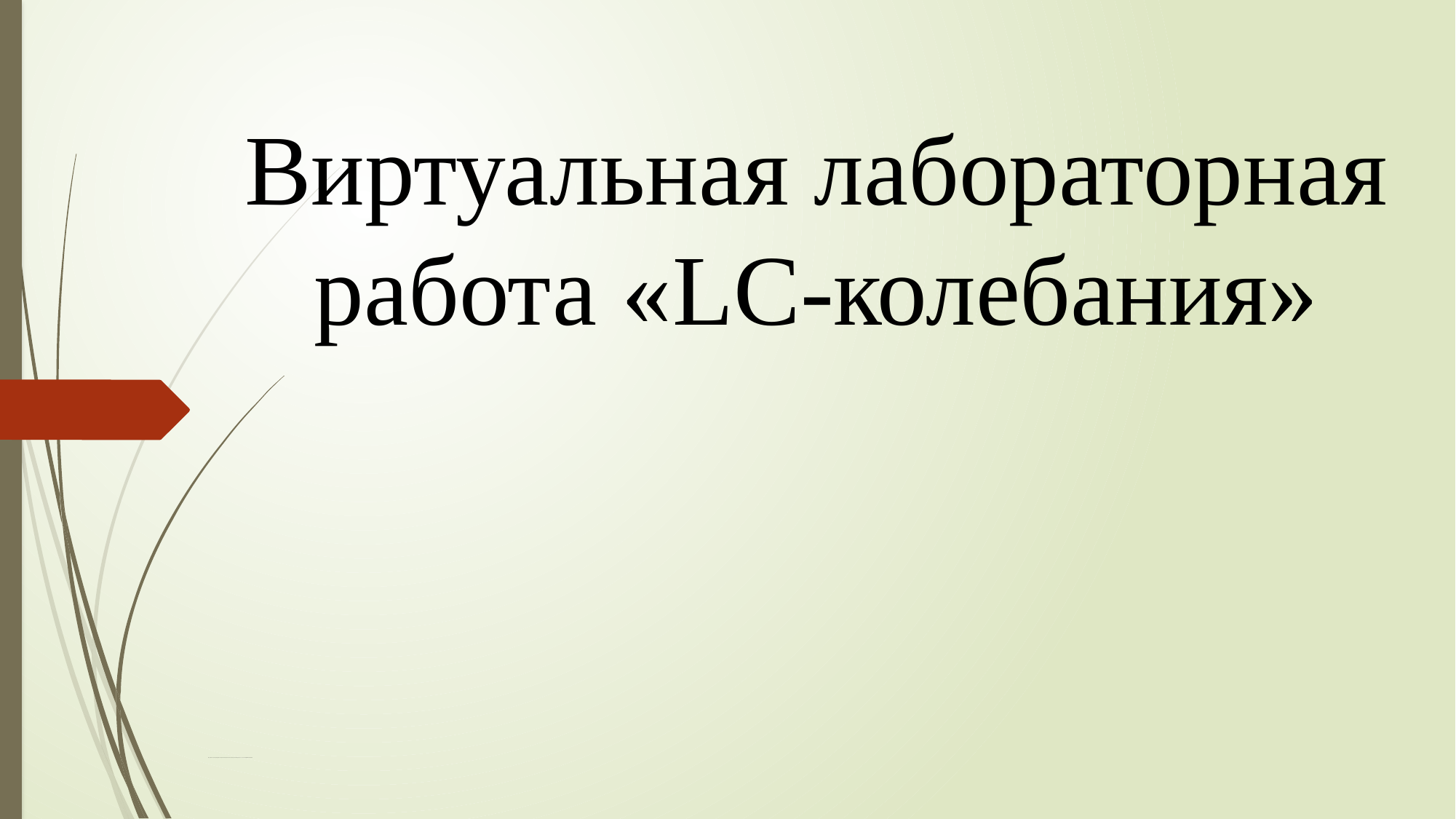

Виртуальная лабораторная работа «LC-колебания»

# Цель работы: изучить превращения электрической энергии в магнитную энергию и наоборот, в случае с незатухающими LC-колебаниями